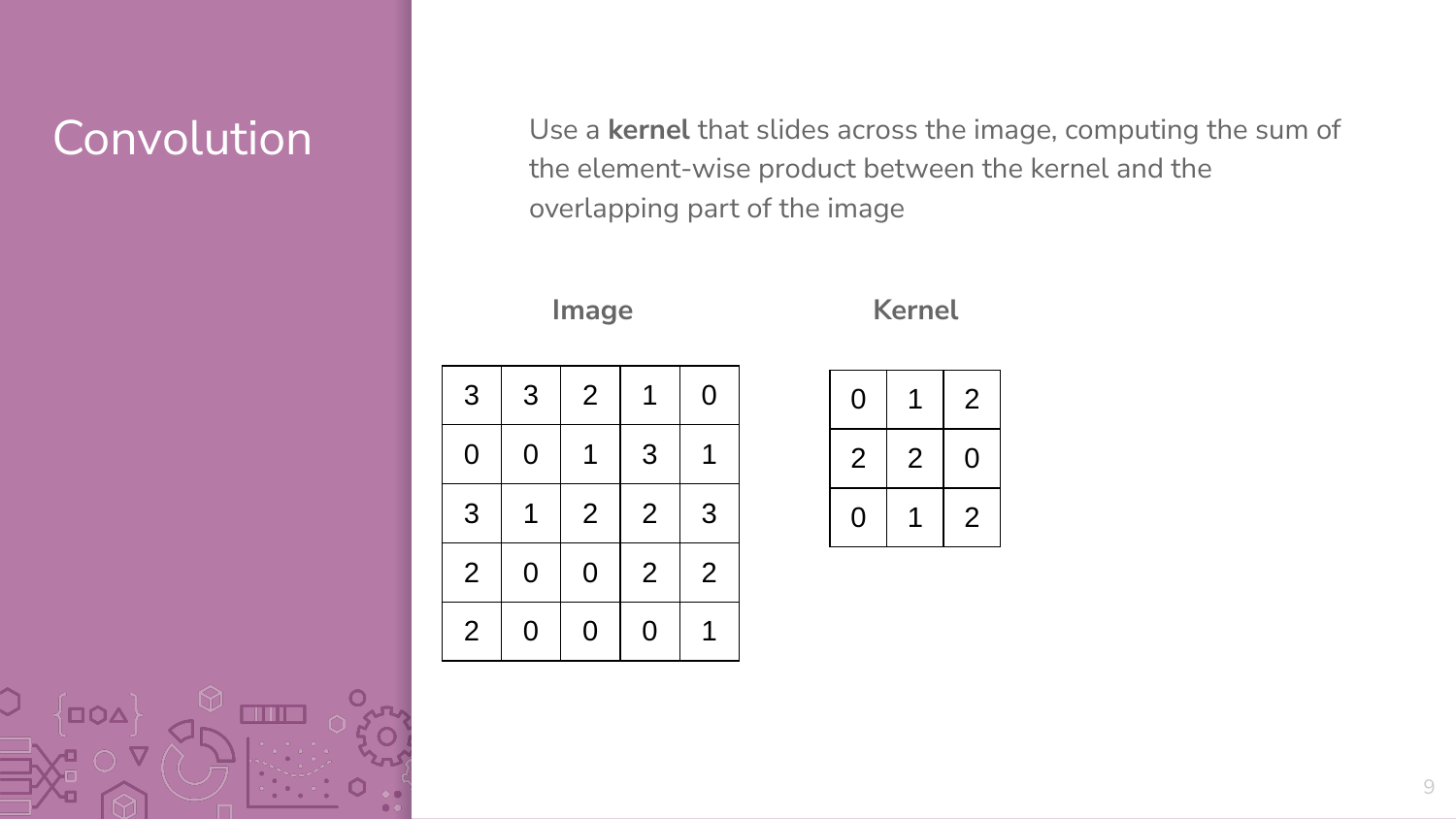

# Convolution
Use a kernel that slides across the image, computing the sum of the element-wise product between the kernel and the overlapping part of the image

   Image                               Kernel

| 3 | 3 | 2 | 1 | 0 |
| --- | --- | --- | --- | --- |
| 0 | 0 | 1 | 3 | 1 |
| 3 | 1 | 2 | 2 | 3 |
| 2 | 0 | 0 | 2 | 2 |
| 2 | 0 | 0 | 0 | 1 |
| 0 | 1 | 2 |
| --- | --- | --- |
| 2 | 2 | 0 |
| 0 | 1 | 2 |
9